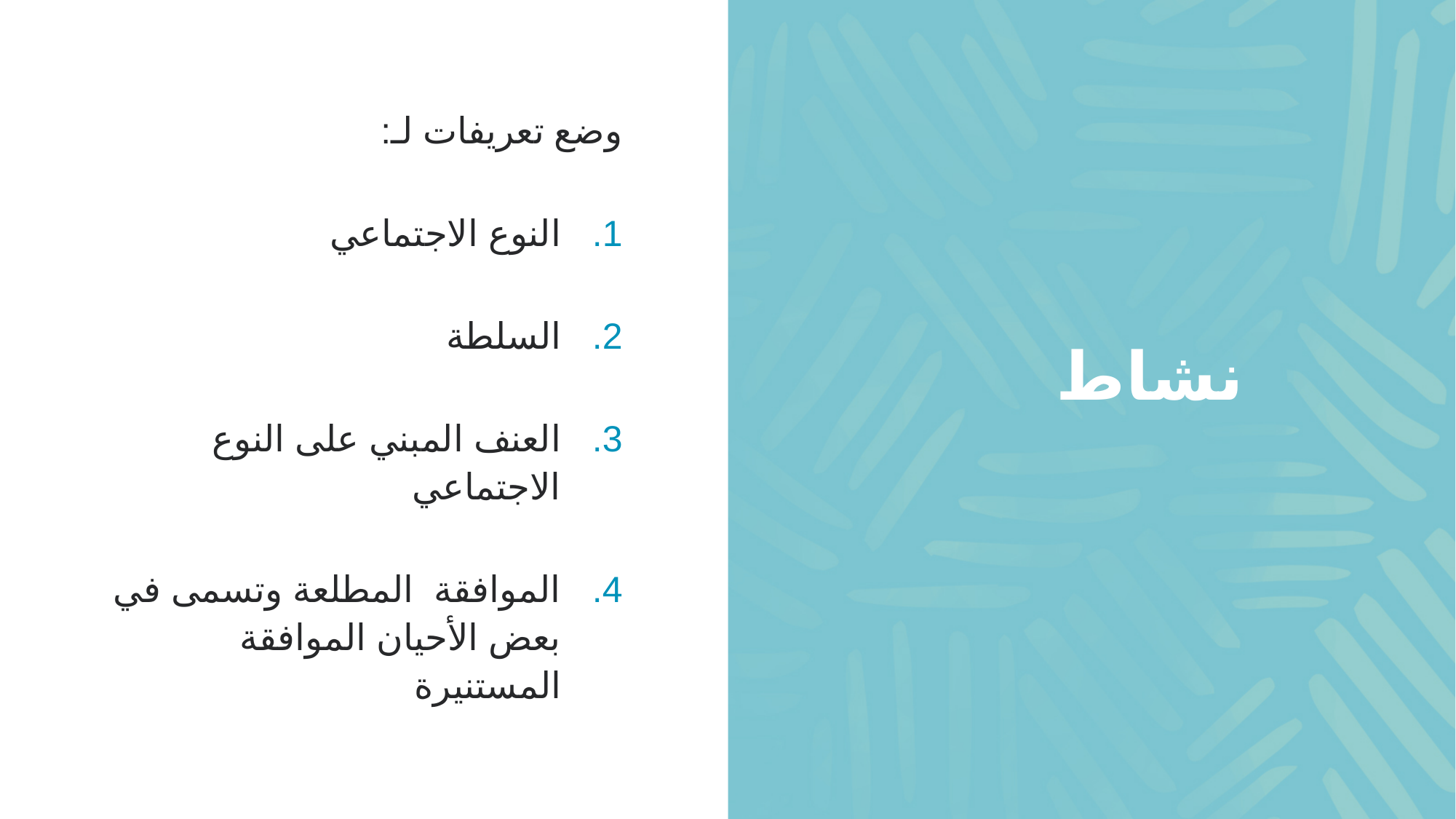

وضع تعريفات لـ:
النوع الاجتماعي
السلطة
العنف المبني على النوع الاجتماعي
الموافقة  المطلعة وتسمى في بعض الأحيان الموافقة المستنيرة
# نشاط